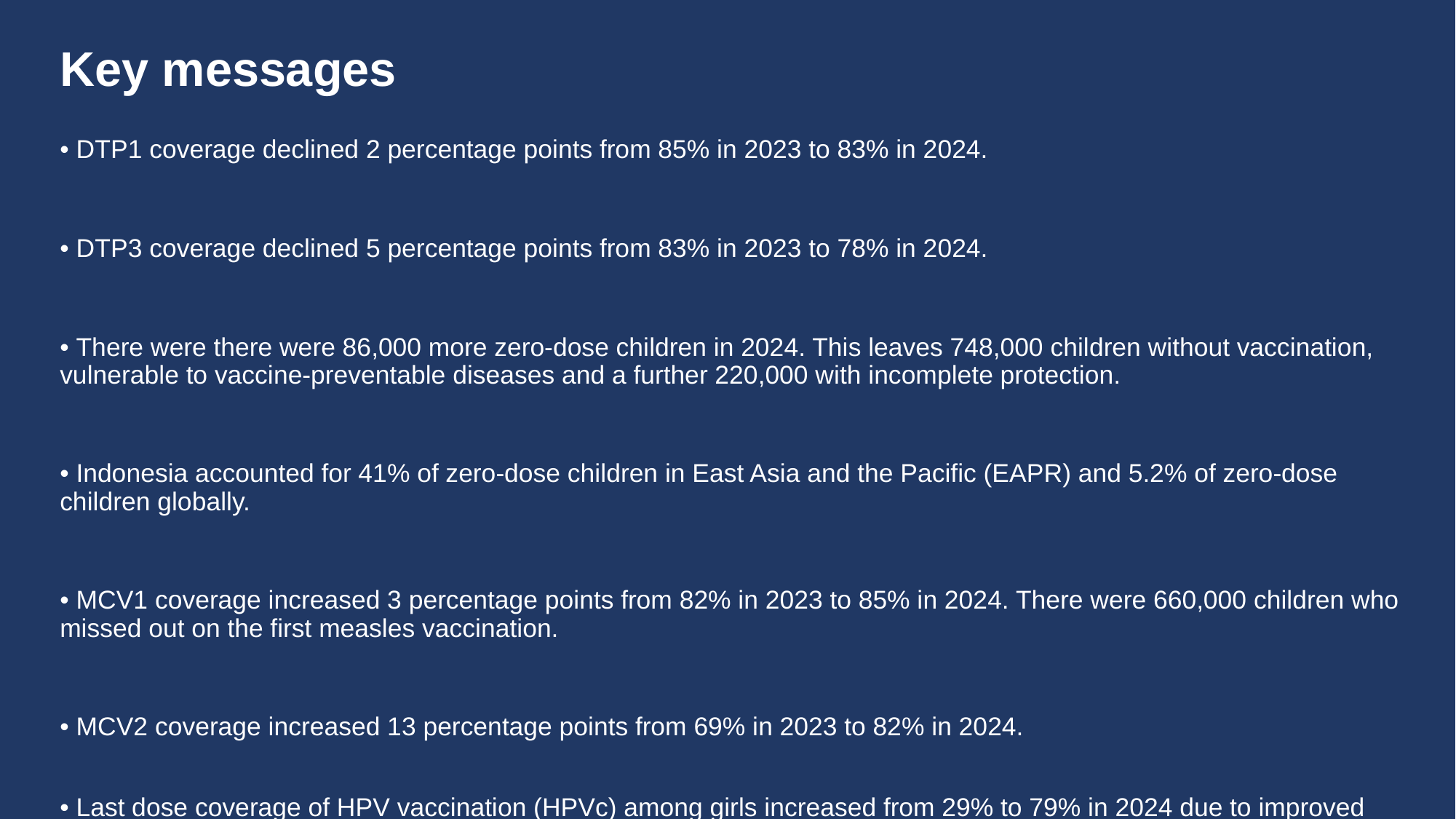

# Key messages
• DTP1 coverage declined 2 percentage points from 85% in 2023 to 83% in 2024.

• DTP3 coverage declined 5 percentage points from 83% in 2023 to 78% in 2024.

• There were there were 86,000 more zero-dose children in 2024. This leaves 748,000 children without vaccination, vulnerable to vaccine-preventable diseases and a further 220,000 with incomplete protection.

• Indonesia accounted for 41% of zero-dose children in East Asia and the Pacific (EAPR) and 5.2% of zero-dose children globally.

• MCV1 coverage increased 3 percentage points from 82% in 2023 to 85% in 2024. There were 660,000 children who missed out on the first measles vaccination.

• MCV2 coverage increased 13 percentage points from 69% in 2023 to 82% in 2024.

• Last dose coverage of HPV vaccination (HPVc) among girls increased from 29% to 79% in 2024 due to improved programme performance.